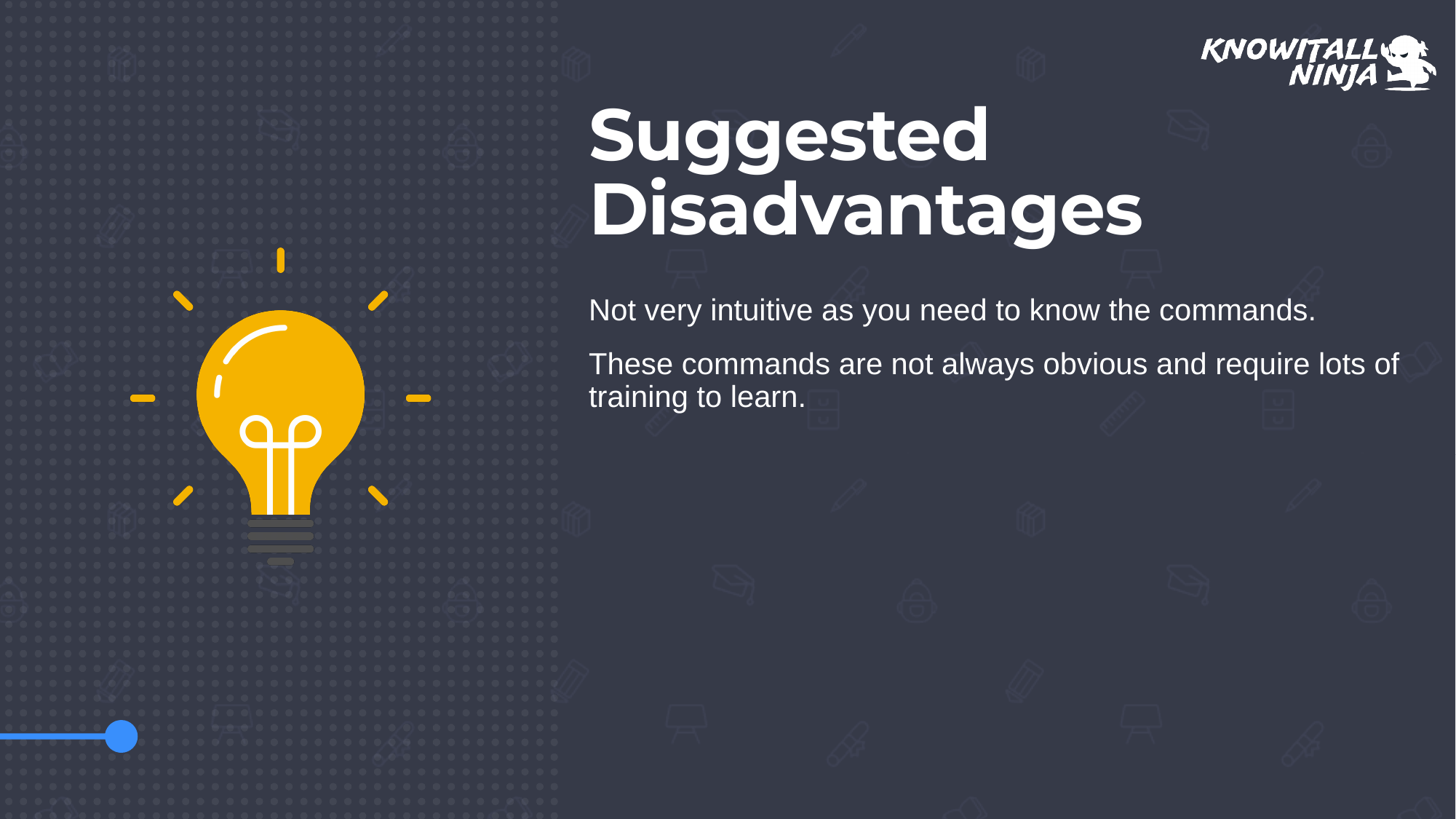

# Suggested Disadvantages
Not very intuitive as you need to know the commands.
These commands are not always obvious and require lots of training to learn.